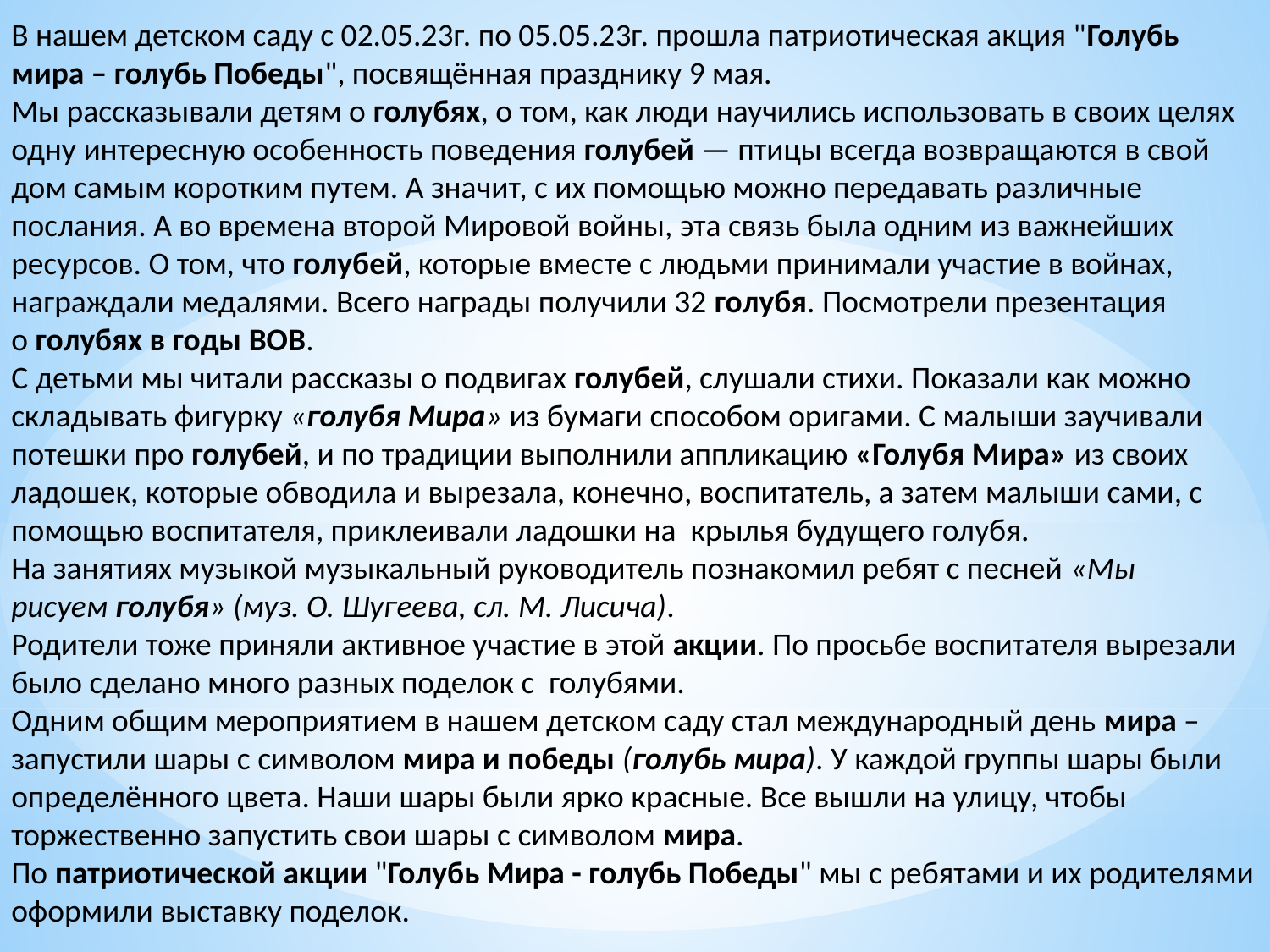

В нашем детском саду с 02.05.23г. по 05.05.23г. прошла патриотическая акция "Голубь мира – голубь Победы", посвящённая празднику 9 мая.
Мы рассказывали детям о голубях, о том, как люди научились использовать в своих целях одну интересную особенность поведения голубей — птицы всегда возвращаются в свой дом самым коротким путем. А значит, с их помощью можно передавать различные послания. А во времена второй Мировой войны, эта связь была одним из важнейших ресурсов. О том, что голубей, которые вместе с людьми принимали участие в войнах, награждали медалями. Всего награды получили 32 голубя. Посмотрели презентация о голубях в годы ВОВ.
С детьми мы читали рассказы о подвигах голубей, слушали стихи. Показали как можно складывать фигурку «голубя Мира» из бумаги способом оригами. С малыши заучивали потешки про голубей, и по традиции выполнили аппликацию «Голубя Мира» из своих ладошек, которые обводила и вырезала, конечно, воспитатель, а затем малыши сами, с помощью воспитателя, приклеивали ладошки на  крылья будущего голубя.
На занятиях музыкой музыкальный руководитель познакомил ребят с песней «Мы рисуем голубя» (муз. О. Шугеева, сл. М. Лисича).
Родители тоже приняли активное участие в этой акции. По просьбе воспитателя вырезали было сделано много разных поделок с  голубями.
Одним общим мероприятием в нашем детском саду стал международный день мира – запустили шары с символом мира и победы (голубь мира). У каждой группы шары были определённого цвета. Наши шары были ярко красные. Все вышли на улицу, чтобы торжественно запустить свои шары с символом мира.
По патриотической акции "Голубь Мира - голубь Победы" мы с ребятами и их родителями оформили выставку поделок.